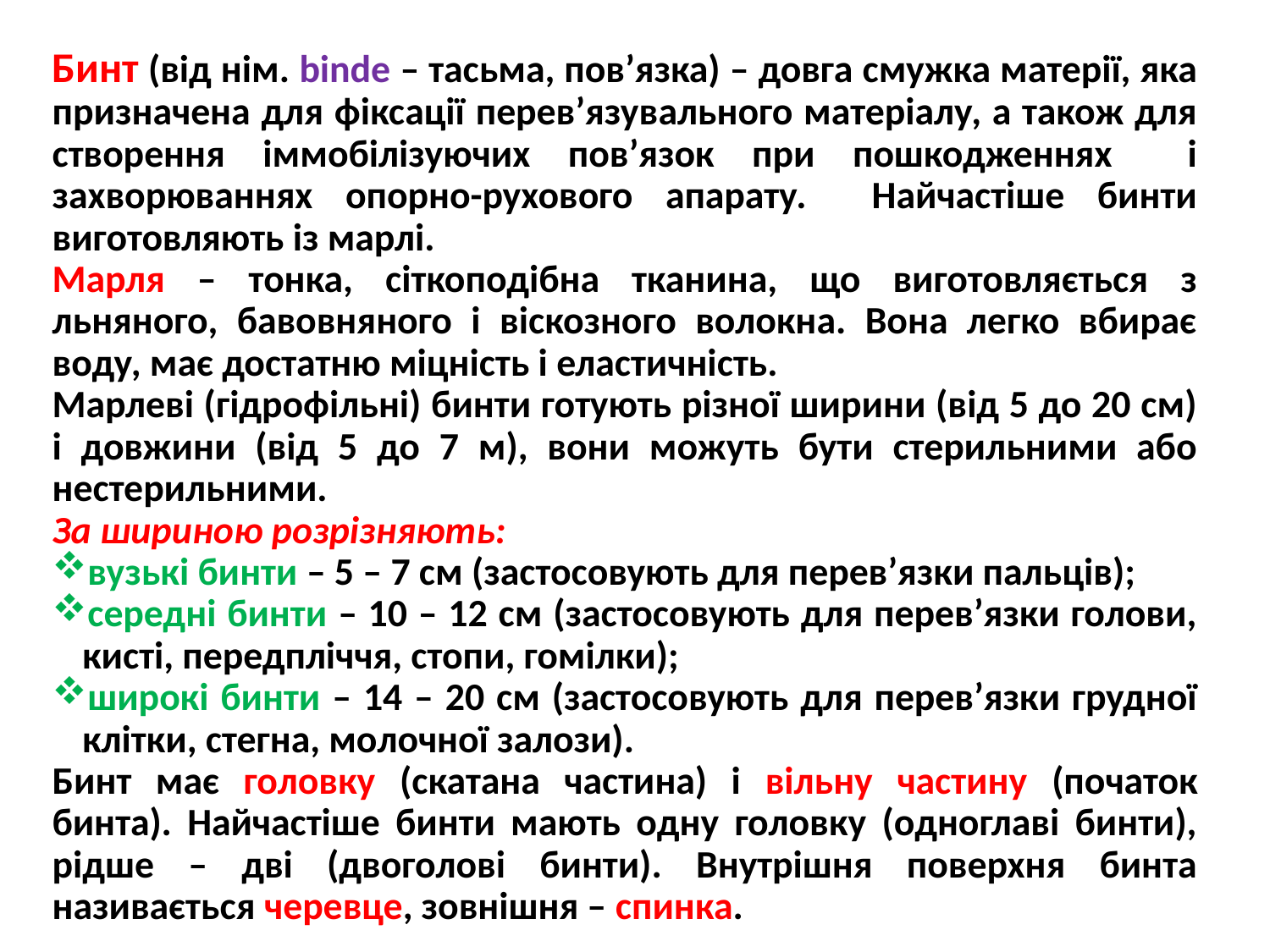

Бинт (від нім. binde – тасьма, пов’язка) – довга смужка матерії, яка призначена для фіксації перев’язувального матеріалу, а також для створення іммобілізуючих пов’язок при пошкодженнях  і захворюваннях опорно-рухового апарату.  Найчастіше бинти виготовляють із марлі.
Марля – тонка, сіткоподібна тканина, що виготовляється з льняного, бавовняного і віскозного волокна. Вона легко вбирає воду, має достатню міцність і еластичність.
Марлеві (гідрофільні) бинти готують різної ширини (від 5 до 20 см) і довжини (від 5 до 7 м), вони можуть бути стерильними або нестерильними.
За шириною розрізняють:
вузькі бинти – 5 – 7 см (застосовують для перев’язки пальців);
середні бинти – 10 – 12 см (застосовують для перев’язки голови, кисті, передпліччя, стопи, гомілки);
широкі бинти – 14 – 20 см (застосовують для перев’язки грудної клітки, стегна, молочної залози).
Бинт має головку (скатана частина) і вільну частину (початок бинта). Найчастіше бинти мають одну головку (одноглаві бинти), рідше – дві (двоголові бинти). Внутрішня поверхня бинта називається черевце, зовнішня – спинка.